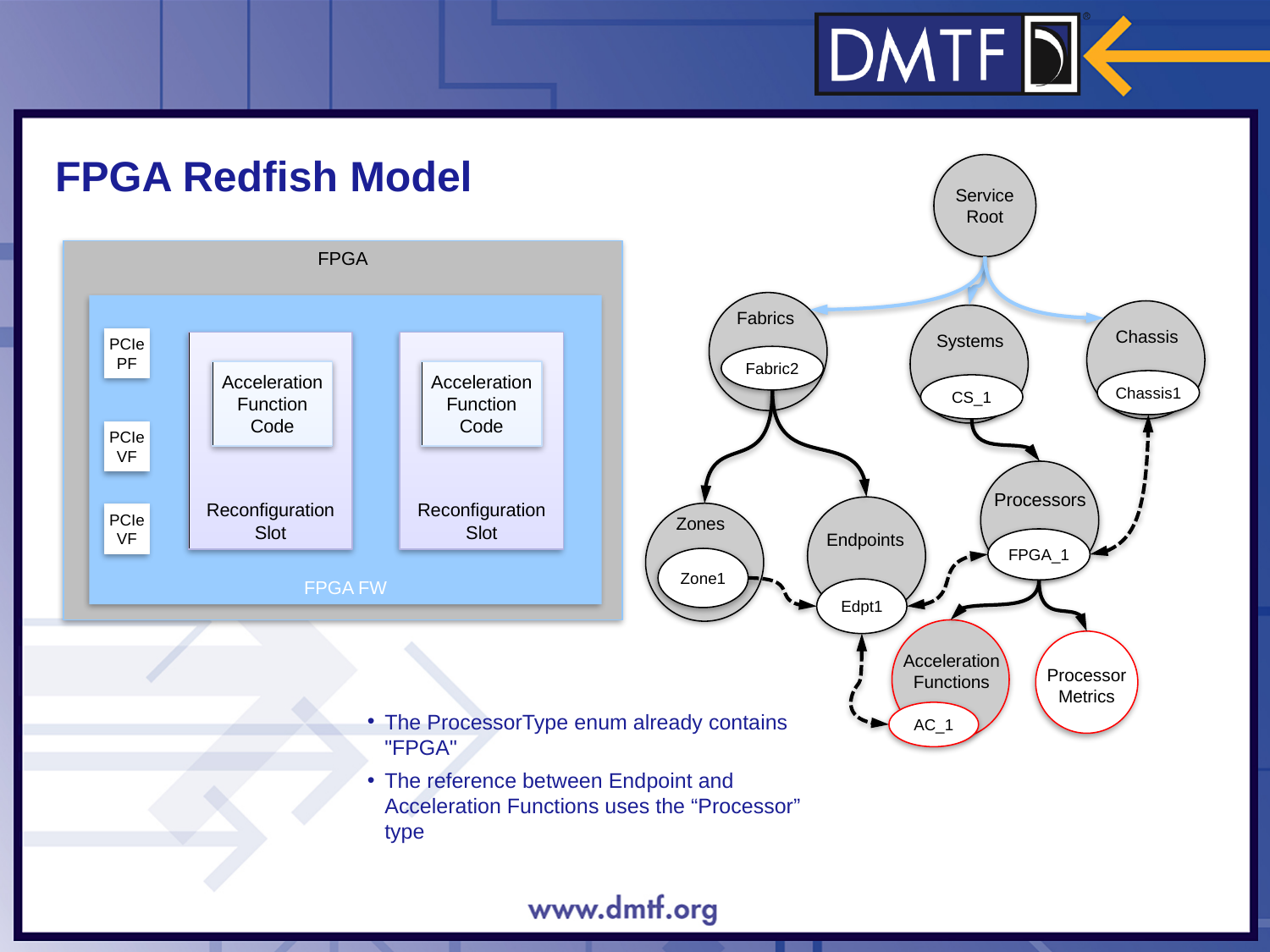

# FPGA Redfish Model
Service Root
FPGA

FPGA FW

Fabrics

Chassis
Systems
PCIe PF
Reconfiguration Slot
Reconfiguration Slot
Fabric2
Acceleration Function
Code
Acceleration Function
Code
Chassis1
CS_1
PCIe VF

Processors

PCIe VF
Zones
Endpoints
FPGA_1
Zone1
Edpt1

Acceleration
Functions
Processor Metrics
The ProcessorType enum already contains "FPGA"
The reference between Endpoint and Acceleration Functions uses the “Processor” type

AC_1